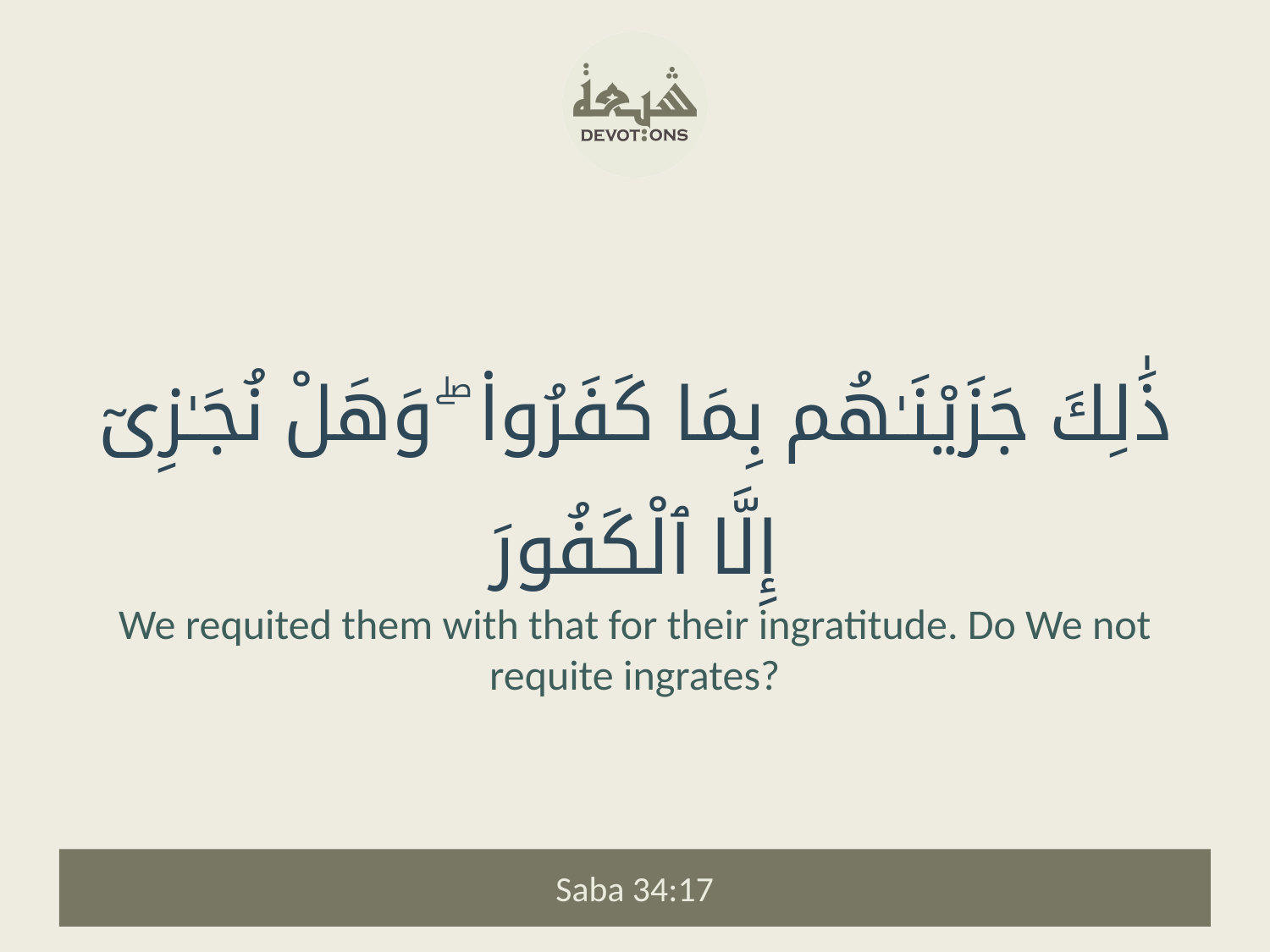

ذَٰلِكَ جَزَيْنَـٰهُم بِمَا كَفَرُوا۟ ۖ وَهَلْ نُجَـٰزِىٓ إِلَّا ٱلْكَفُورَ
We requited them with that for their ingratitude. Do We not requite ingrates?
Saba 34:17